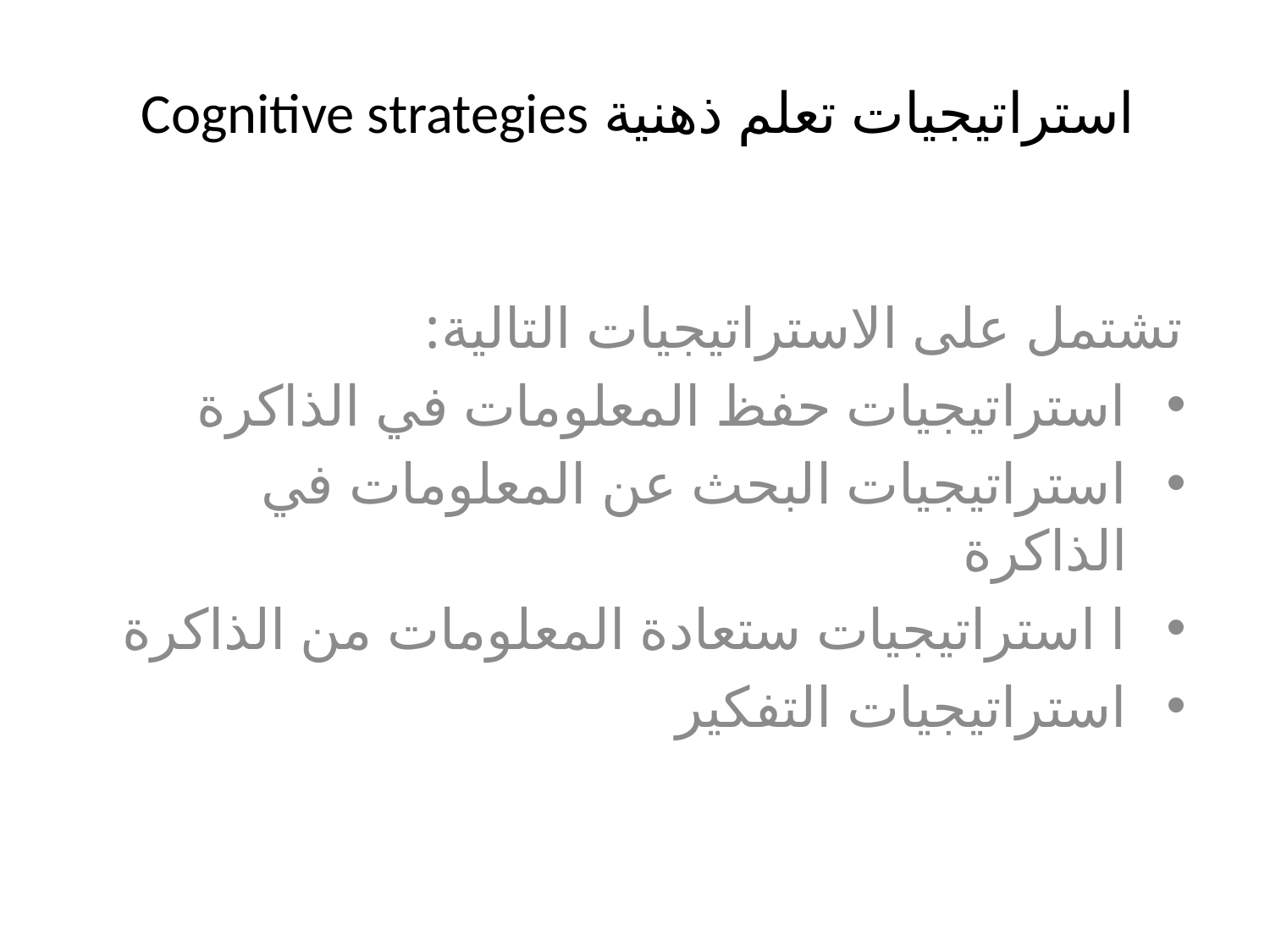

# استراتيجيات تعلم ذهنية Cognitive strategies
تشتمل على الاستراتيجيات التالية:
استراتيجيات حفظ المعلومات في الذاكرة
استراتيجيات البحث عن المعلومات في الذاكرة
ا استراتيجيات ستعادة المعلومات من الذاكرة
استراتيجيات التفكير